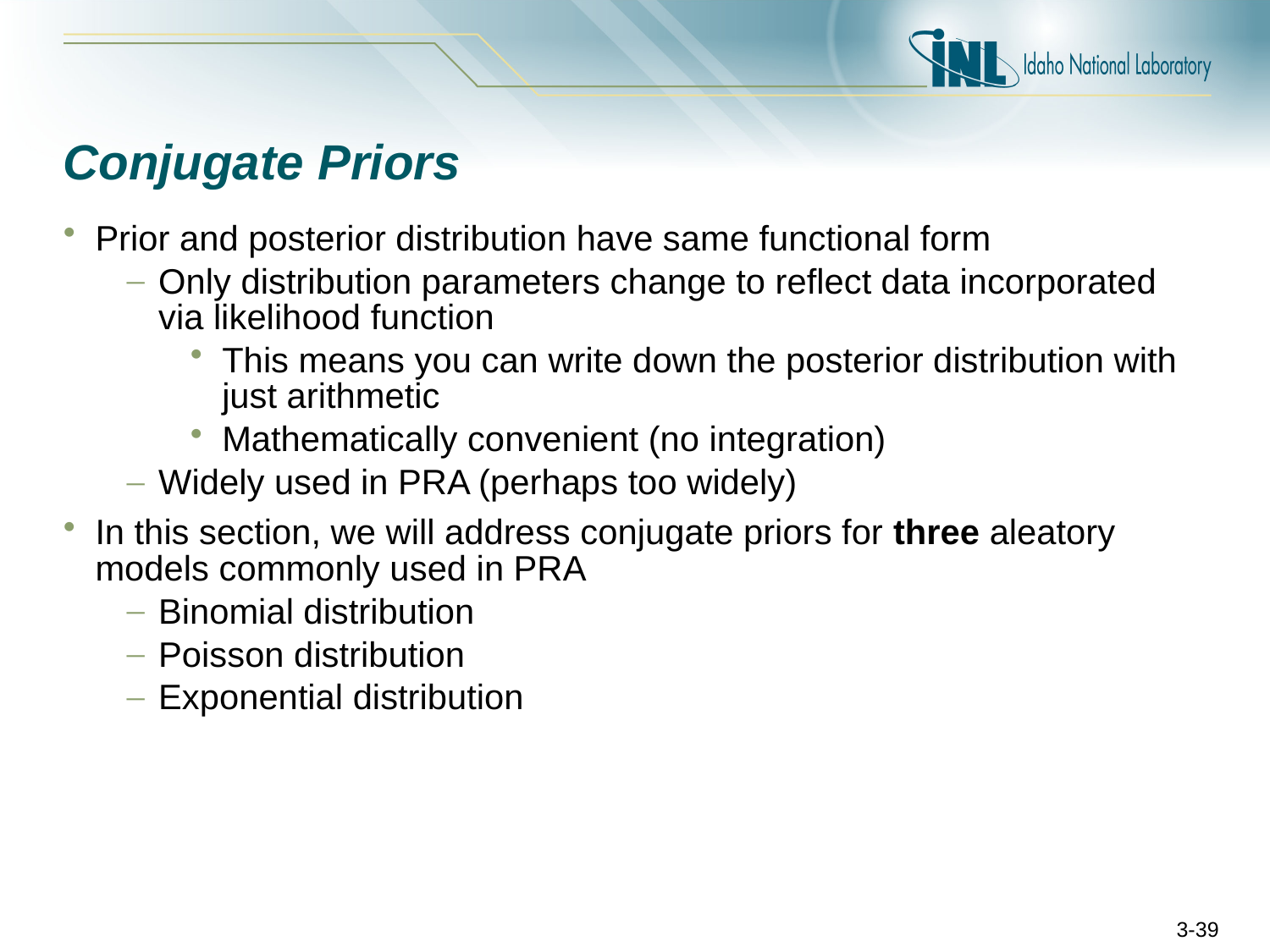

# Conjugate Priors
Prior and posterior distribution have same functional form
Only distribution parameters change to reflect data incorporated via likelihood function
This means you can write down the posterior distribution with just arithmetic
Mathematically convenient (no integration)
Widely used in PRA (perhaps too widely)
In this section, we will address conjugate priors for three aleatory models commonly used in PRA
Binomial distribution
Poisson distribution
Exponential distribution
3-39